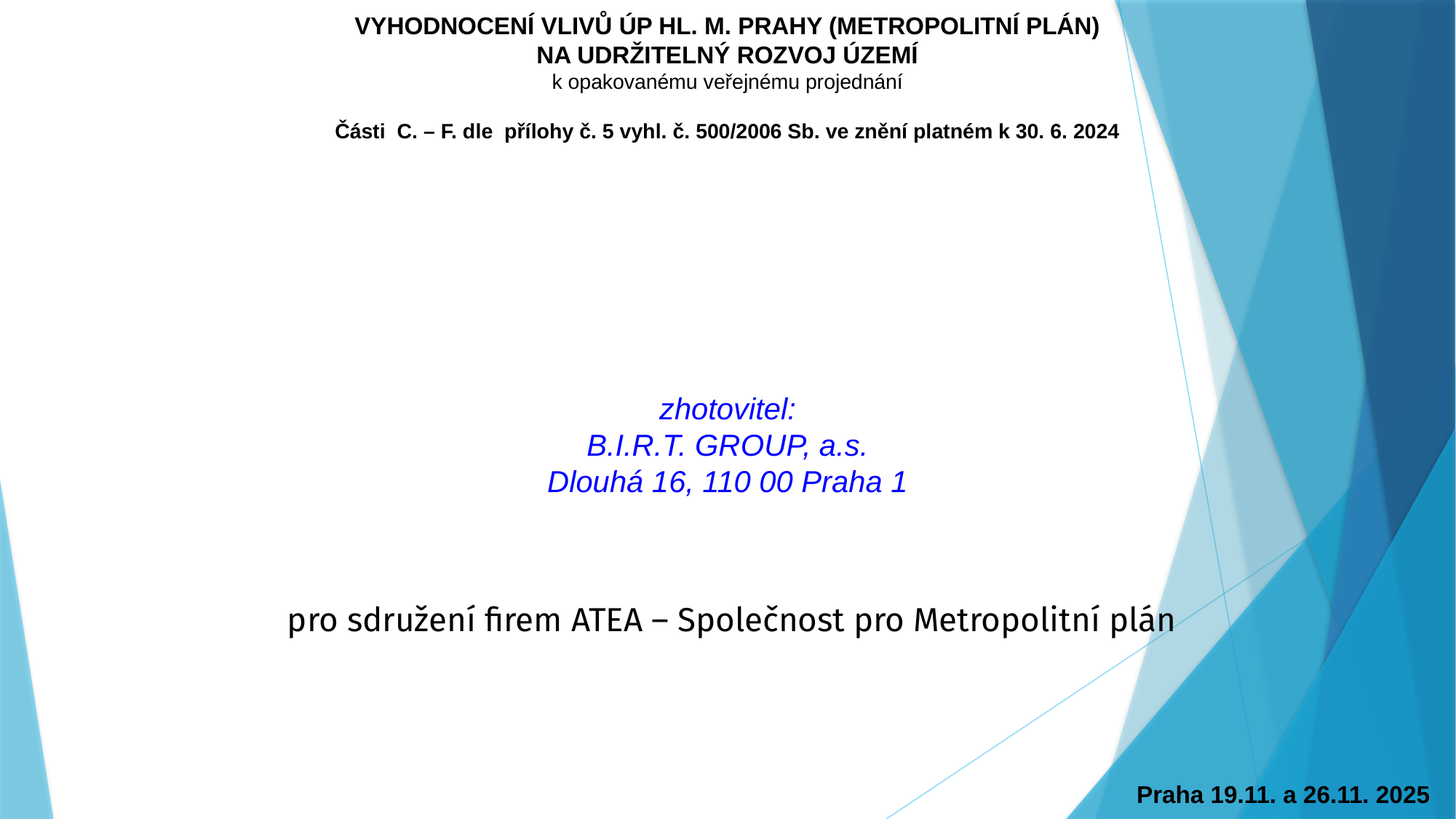

# VYHODNOCENÍ VLIVŮ ÚP HL. M. PRAHY (METROPOLITNÍ PLÁN) NA UDRŽITELNÝ ROZVOJ ÚZEMÍ k opakovanému veřejnému projednání Části  C. – F. dle  přílohy č. 5 vyhl. č. 500/2006 Sb. ve znění platném k 30. 6. 2024
zhotovitel:
B.I.R.T. GROUP, a.s.
Dlouhá 16, 110 00 Praha 1
pro sdružení firem ATEA – Společnost pro Metropolitní plán
Praha 19.11. a 26.11. 2025